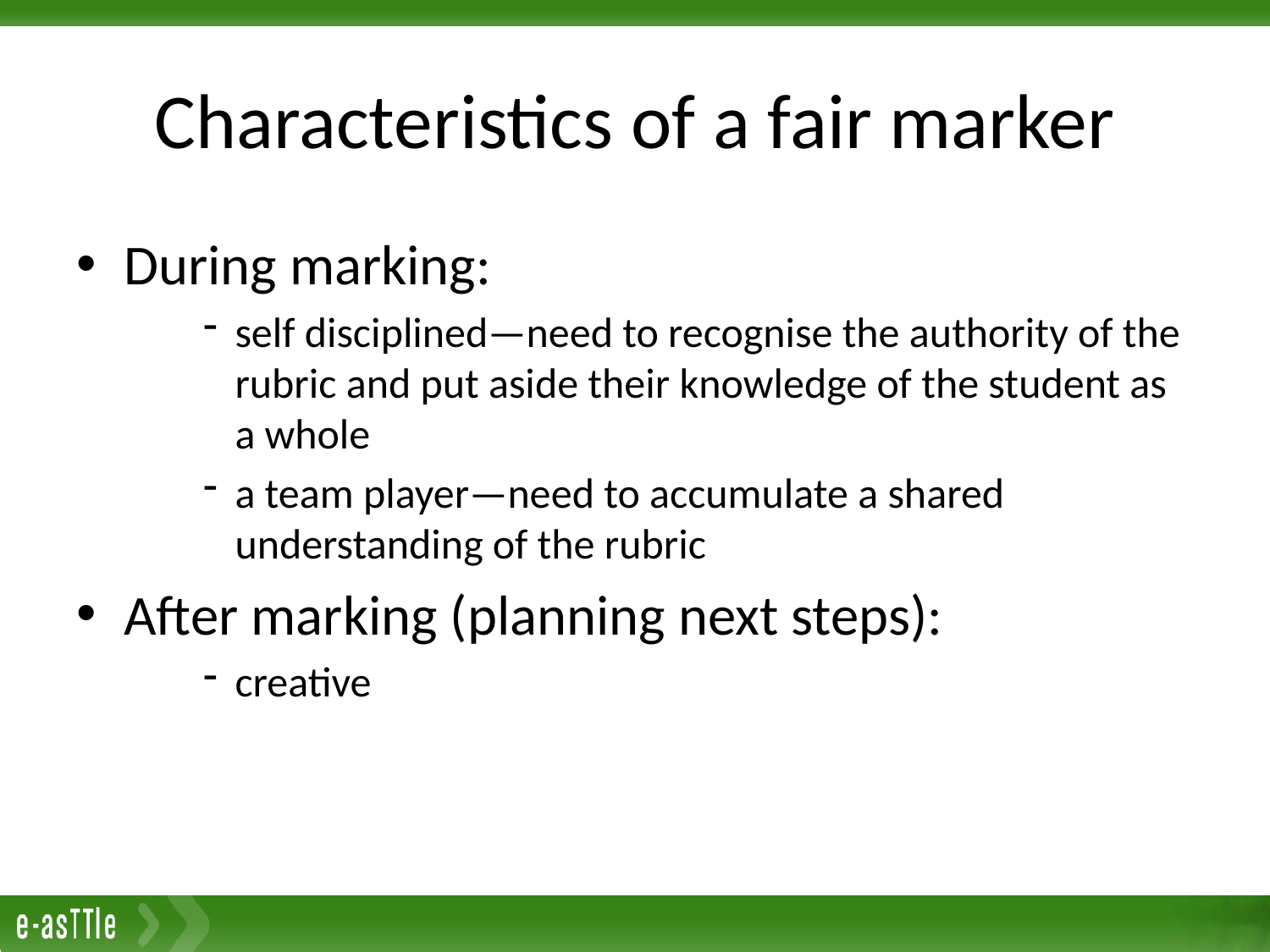

# Characteristics of a fair marker
During marking:
self disciplined—need to recognise the authority of the rubric and put aside their knowledge of the student as a whole
a team player—need to accumulate a shared understanding of the rubric
After marking (planning next steps):
creative